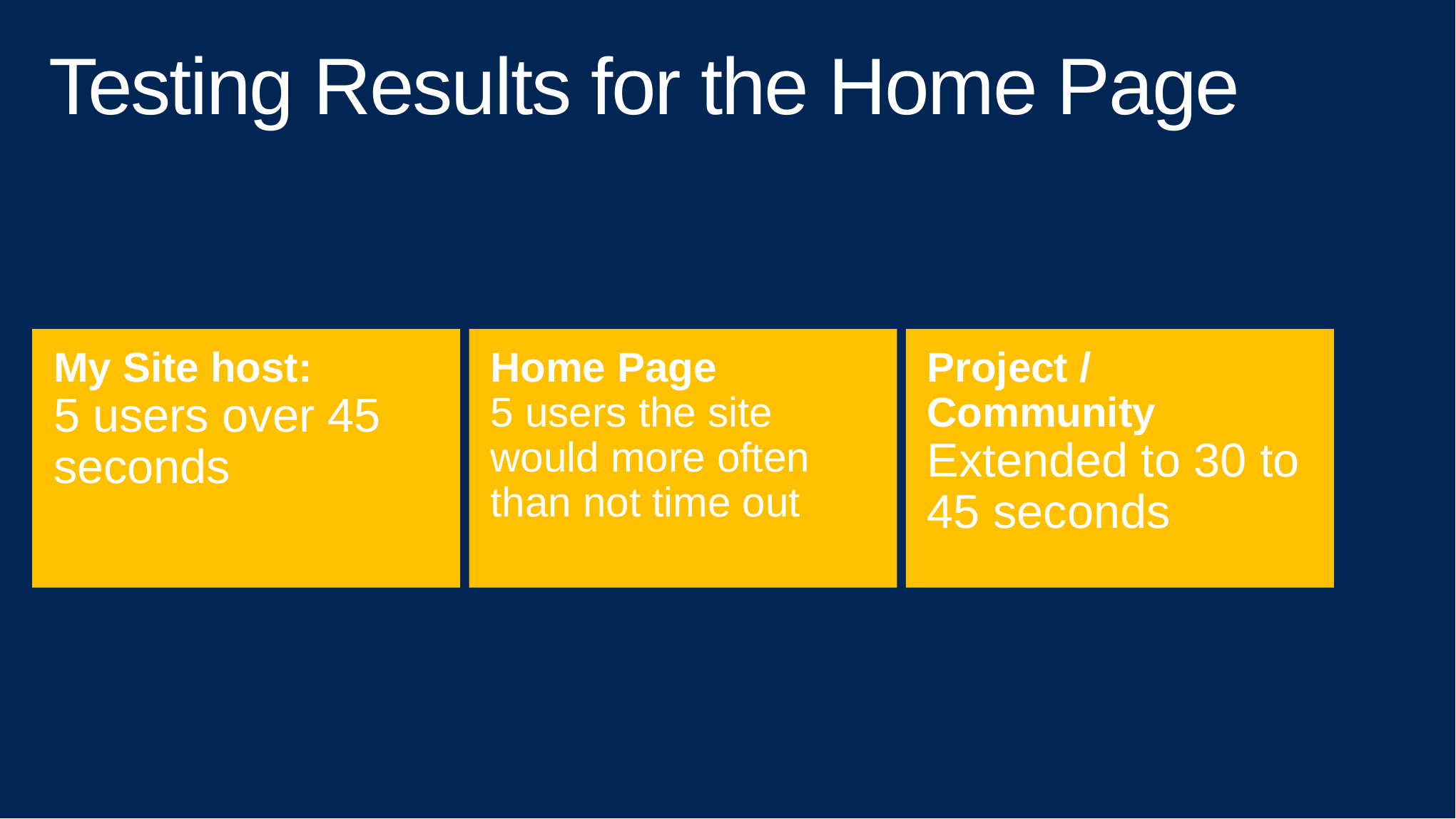

# Testing Results for the Home Page

My Site host:
5 users over 45 seconds
Home Page
5 users the site would more often than not time out
Project / Community
Extended to 30 to 45 seconds